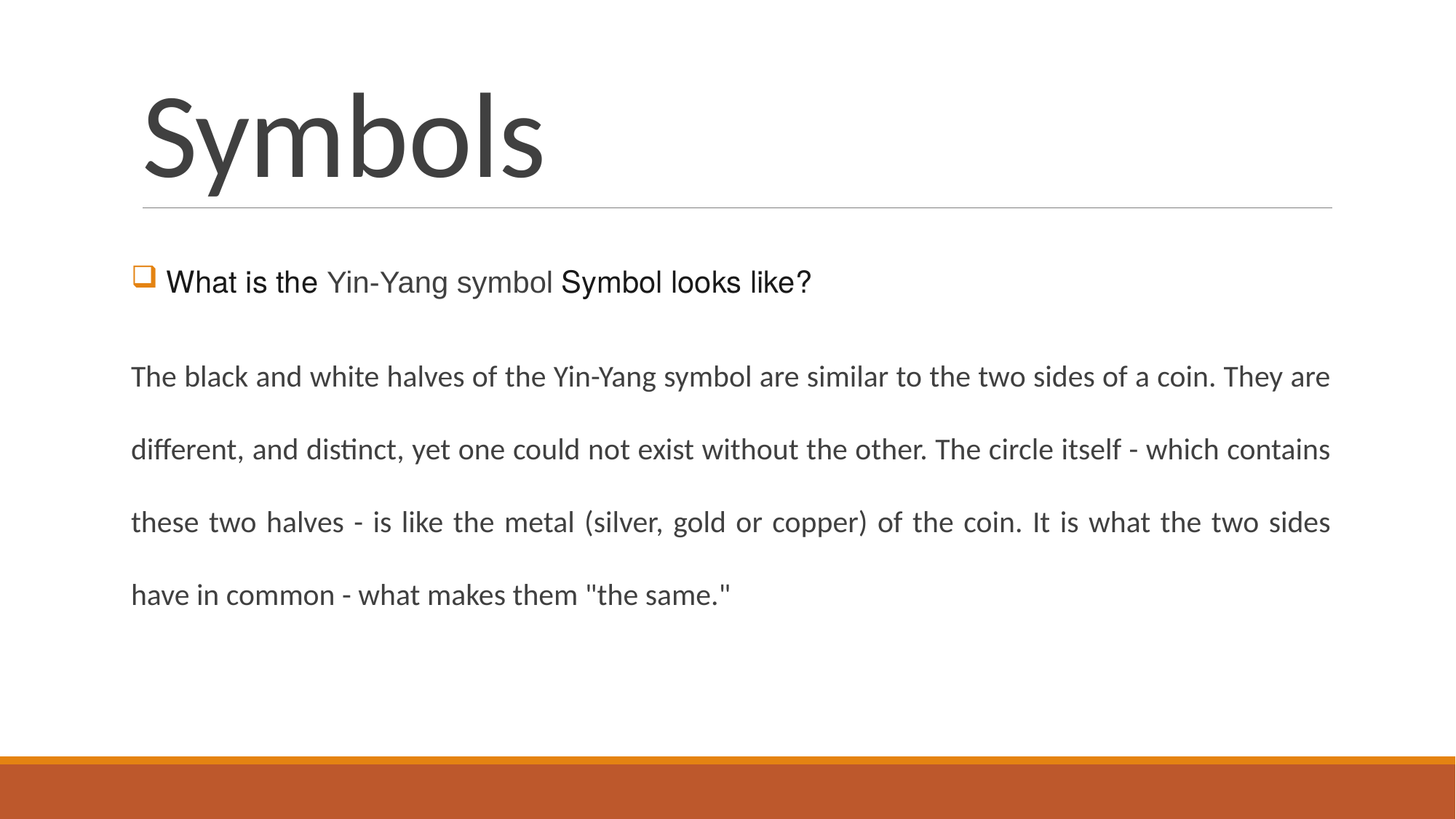

# Symbols
 What is the Yin-Yang symbol Symbol looks like?
The black and white halves of the Yin-Yang symbol are similar to the two sides of a coin. They are different, and distinct, yet one could not exist without the other. The circle itself - which contains these two halves - is like the metal (silver, gold or copper) of the coin. It is what the two sides have in common - what makes them "the same."